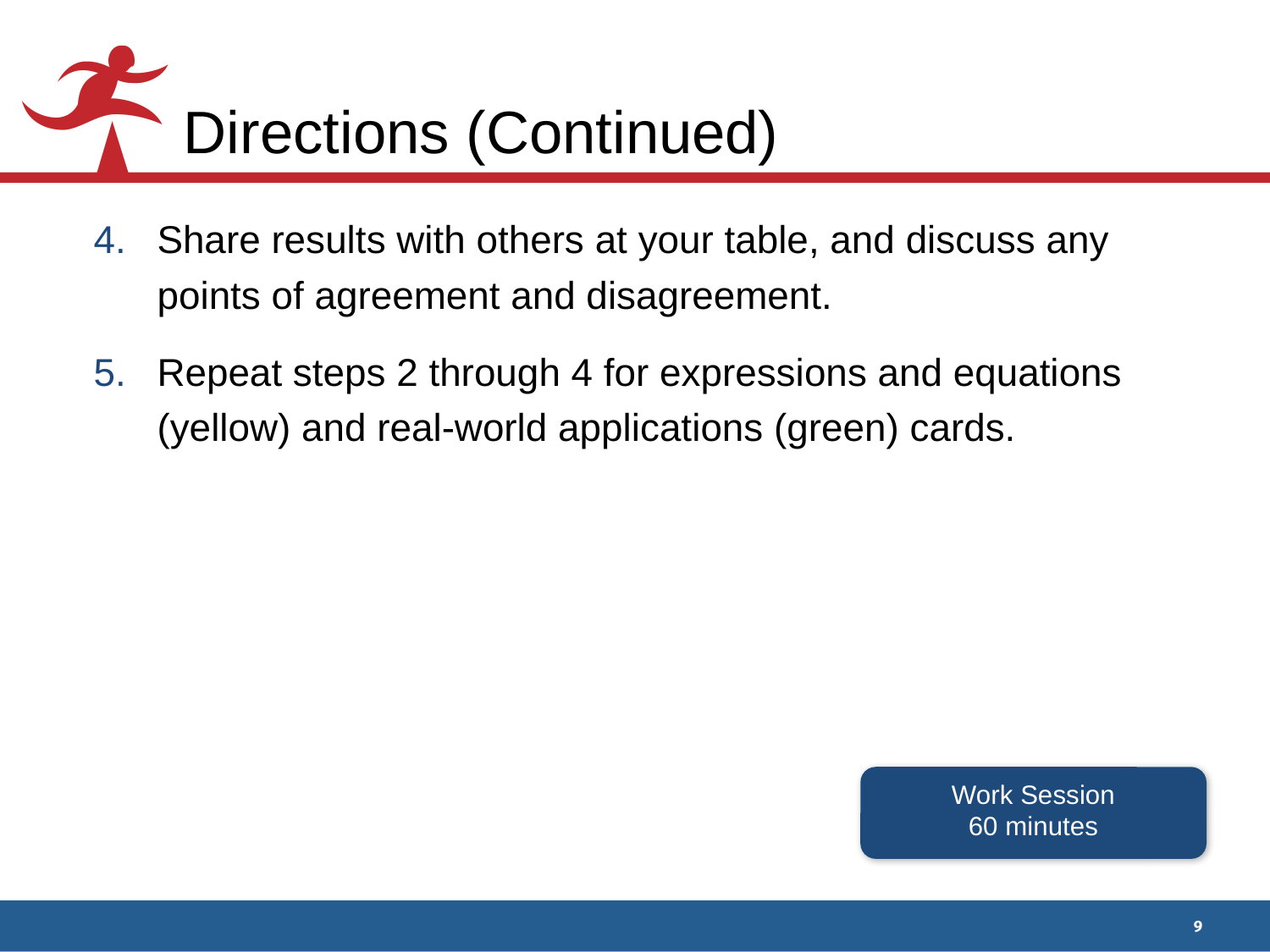

# Directions (Continued)
Share results with others at your table, and discuss any points of agreement and disagreement.
Repeat steps 2 through 4 for expressions and equations (yellow) and real-world applications (green) cards.

Work Session
60 minutes